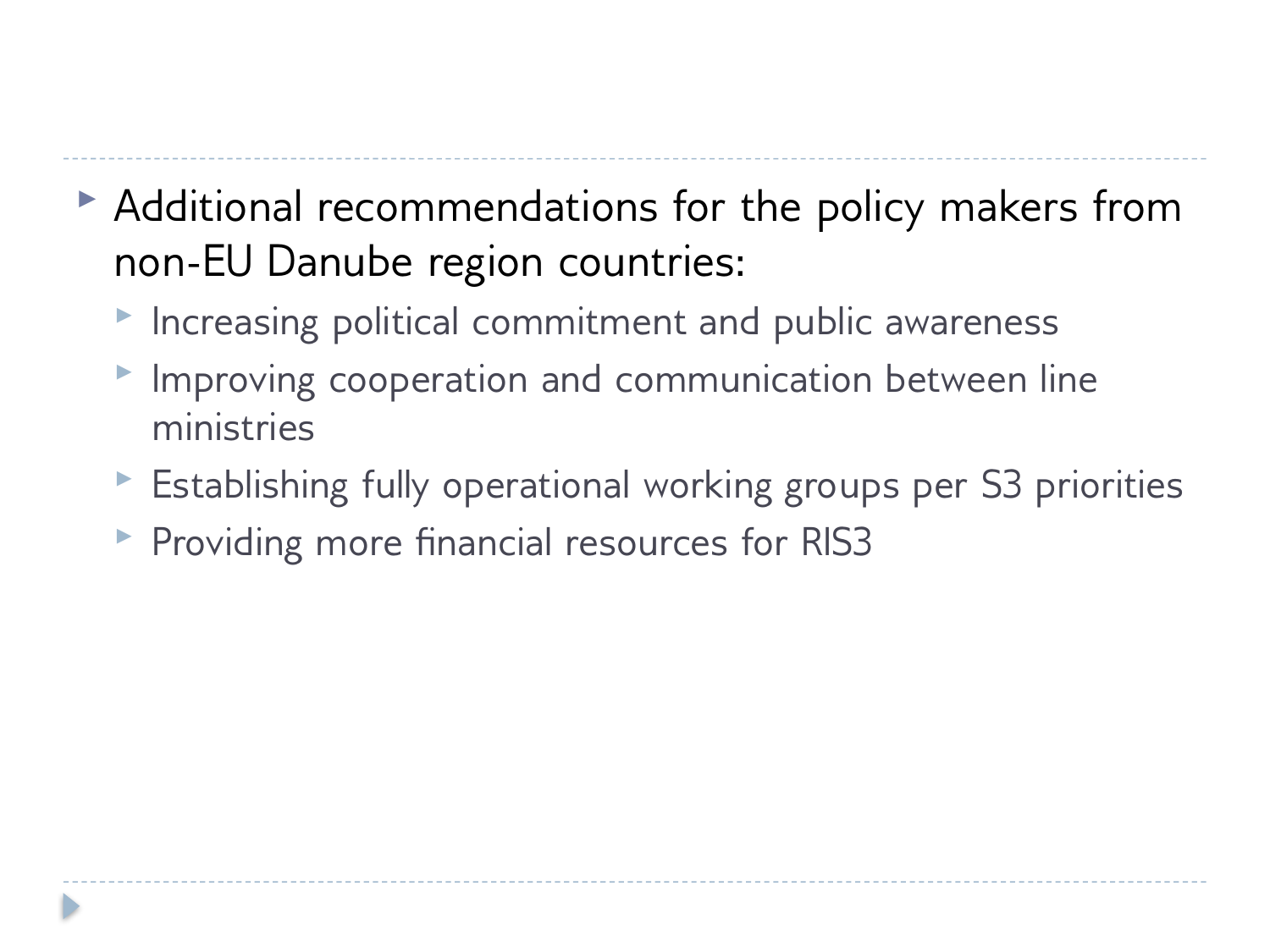

#
Additional recommendations for the policy makers from non-EU Danube region countries:
Increasing political commitment and public awareness
Improving cooperation and communication between line ministries
Establishing fully operational working groups per S3 priorities
Providing more financial resources for RIS3